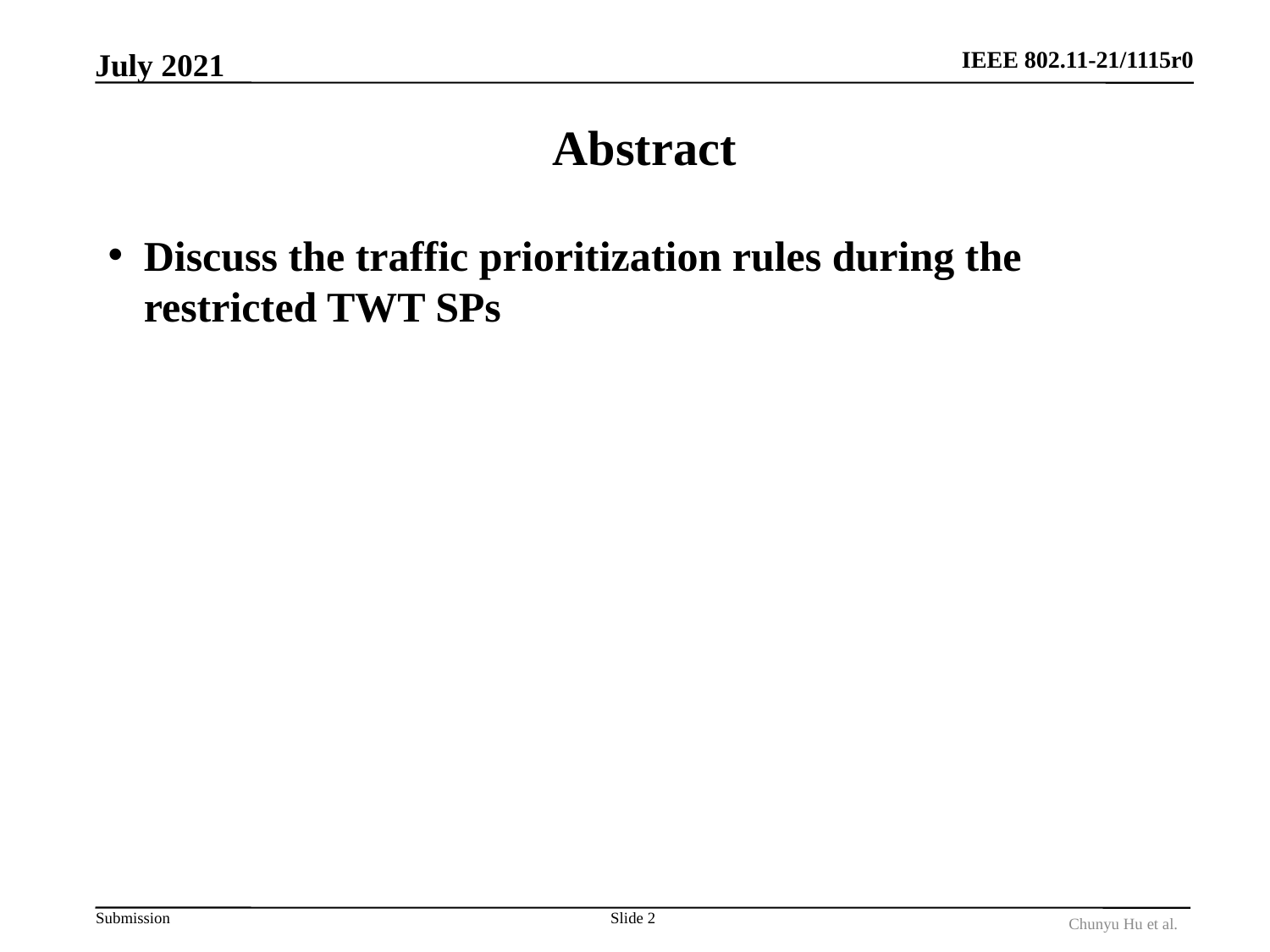

July 2021
# Abstract
Discuss the traffic prioritization rules during the restricted TWT SPs

Slide 2
Chunyu Hu et al.